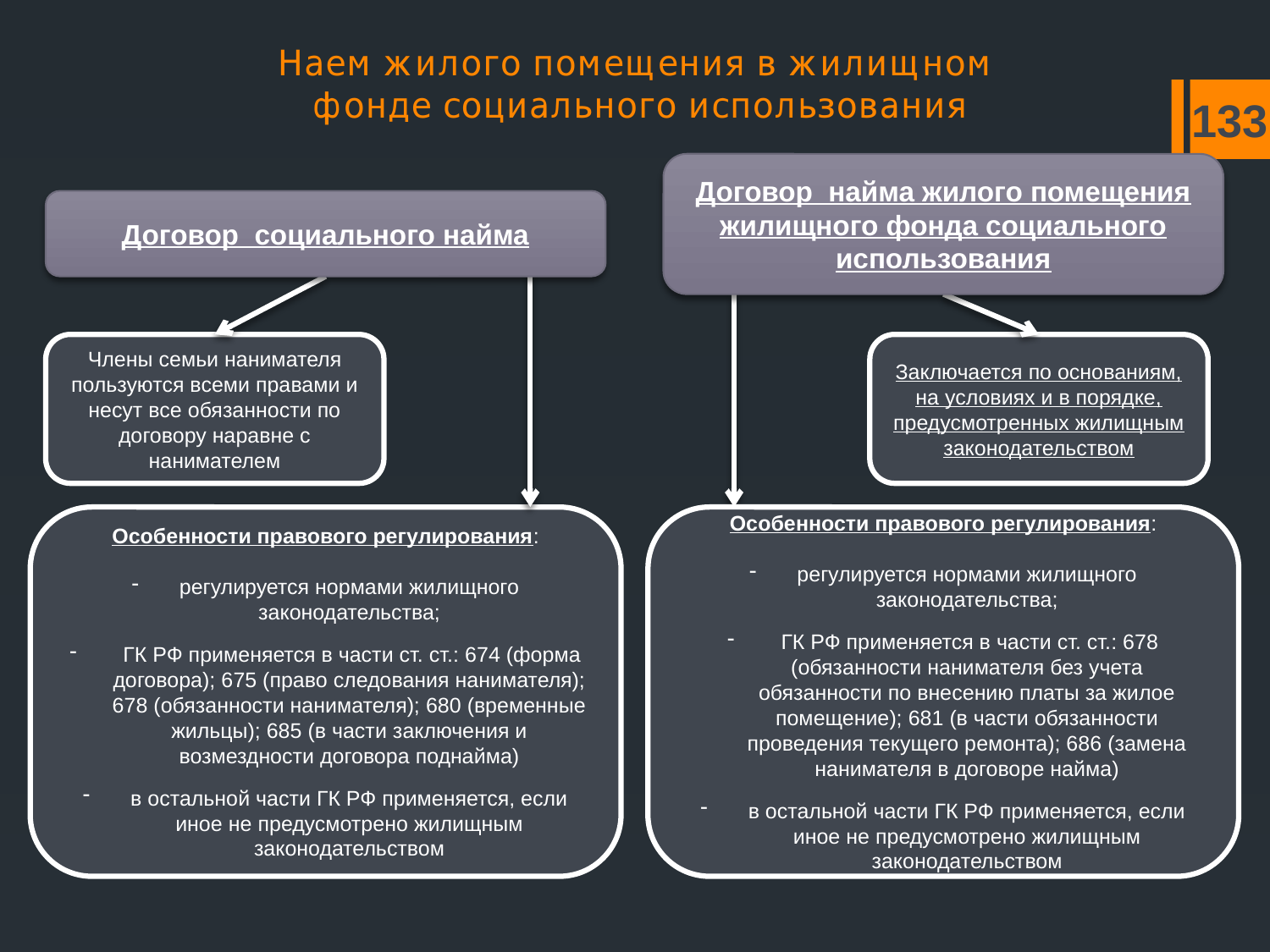

Наем жилого помещения в жилищном

 фонде социального использования
133
Договор  найма жилого помещения жилищного фонда социального использования
Договор  социального найма
Члены семьи нанимателя пользуются всеми правами и несут все обязанности по договору наравне с нанимателем
Заключается по основаниям, на условиях и в порядке, предусмотренных жилищным законодательством
Особенности правового регулирования:

регулируется нормами жилищного законодательства;

 ГК РФ применяется в части ст. ст.: 674 (форма договора); 675 (право следования нанимателя); 678 (обязанности нанимателя); 680 (временные жильцы); 685 (в части заключения и возмездности договора поднайма)

в остальной части ГК РФ применяется, если иное не предусмотрено жилищным законодательством
Особенности правового регулирования:

регулируется нормами жилищного законодательства;

 ГК РФ применяется в части ст. ст.: 678 (обязанности нанимателя без учета обязанности по внесению платы за жилое помещение); 681 (в части обязанности проведения текущего ремонта); 686 (замена нанимателя в договоре найма)

в остальной части ГК РФ применяется, если иное не предусмотрено жилищным законодательством